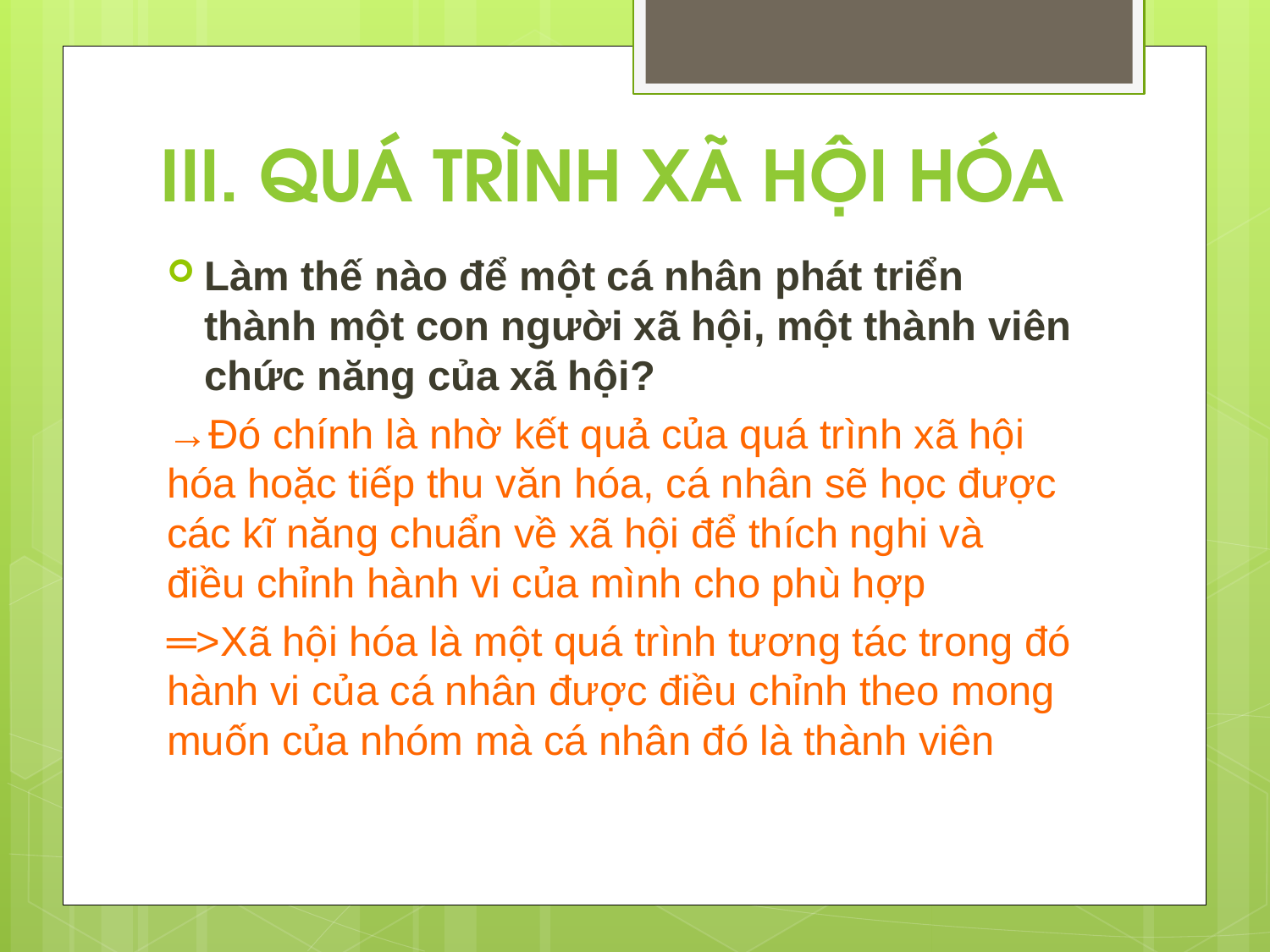

# III. QUÁ TRÌNH XÃ HỘI HÓA
Làm thế nào để một cá nhân phát triển thành một con người xã hội, một thành viên chức năng của xã hội?
→Đó chính là nhờ kết quả của quá trình xã hội hóa hoặc tiếp thu văn hóa, cá nhân sẽ học được các kĩ năng chuẩn về xã hội để thích nghi và điều chỉnh hành vi của mình cho phù hợp
═>Xã hội hóa là một quá trình tương tác trong đó hành vi của cá nhân được điều chỉnh theo mong muốn của nhóm mà cá nhân đó là thành viên